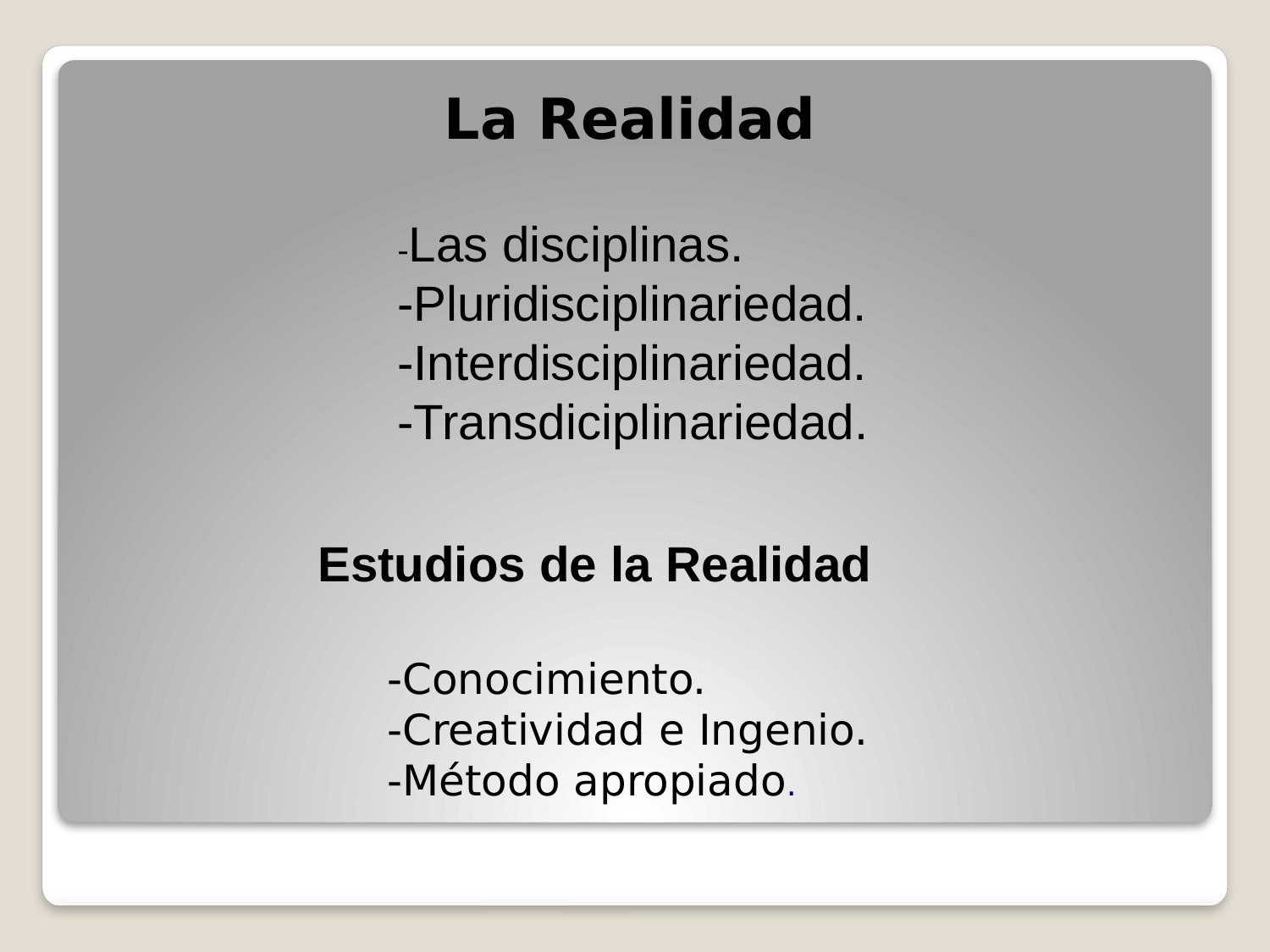

La Realidad
-Las disciplinas.
-Pluridisciplinariedad.
-Interdisciplinariedad.
-Transdiciplinariedad.

Estudios de la Realidad
-Conocimiento.
-Creatividad e Ingenio.
-Método apropiado.